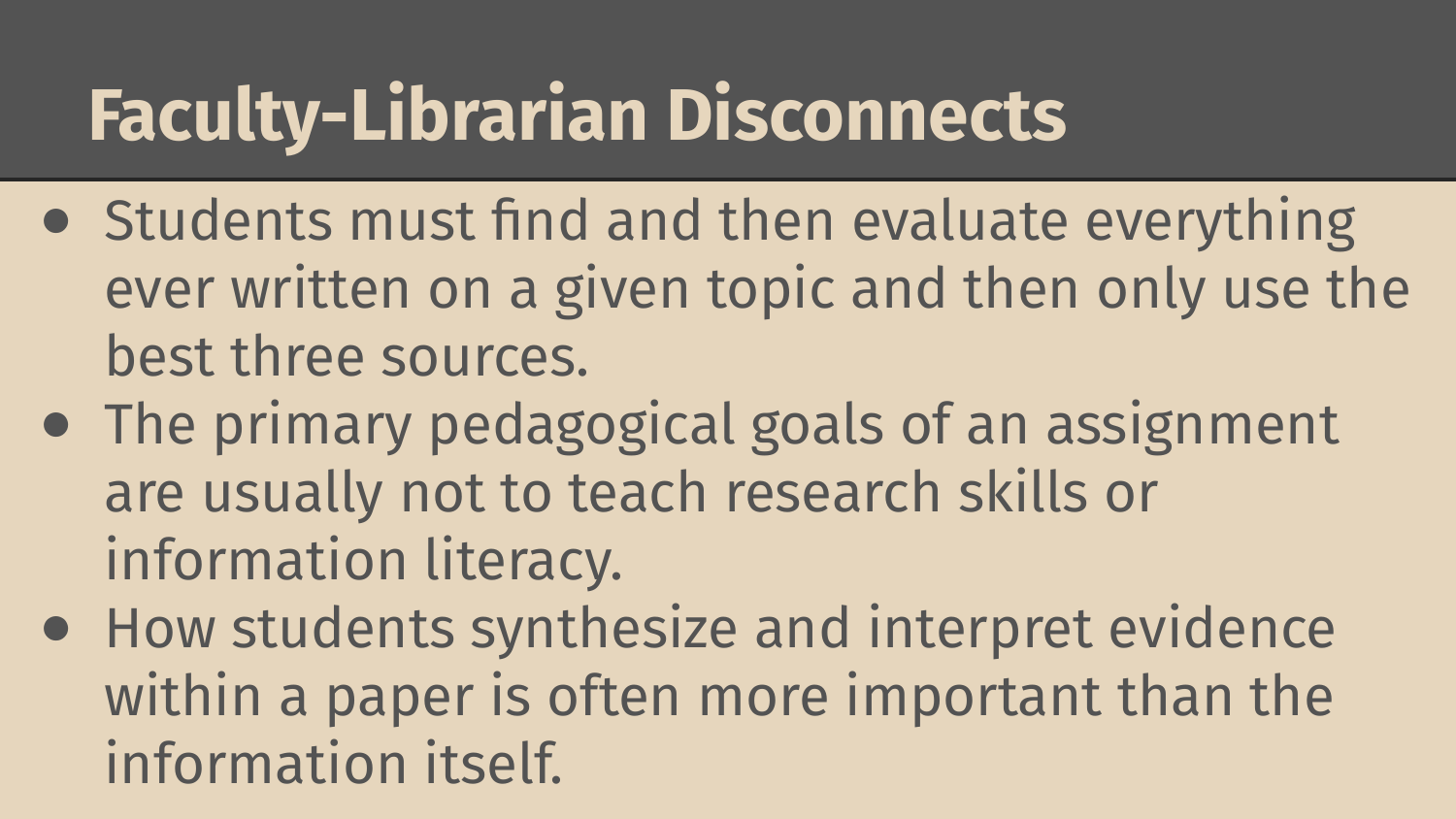

# Faculty-Librarian Disconnects
Students must find and then evaluate everything ever written on a given topic and then only use the best three sources.
The primary pedagogical goals of an assignment are usually not to teach research skills or information literacy.
How students synthesize and interpret evidence within a paper is often more important than the information itself.